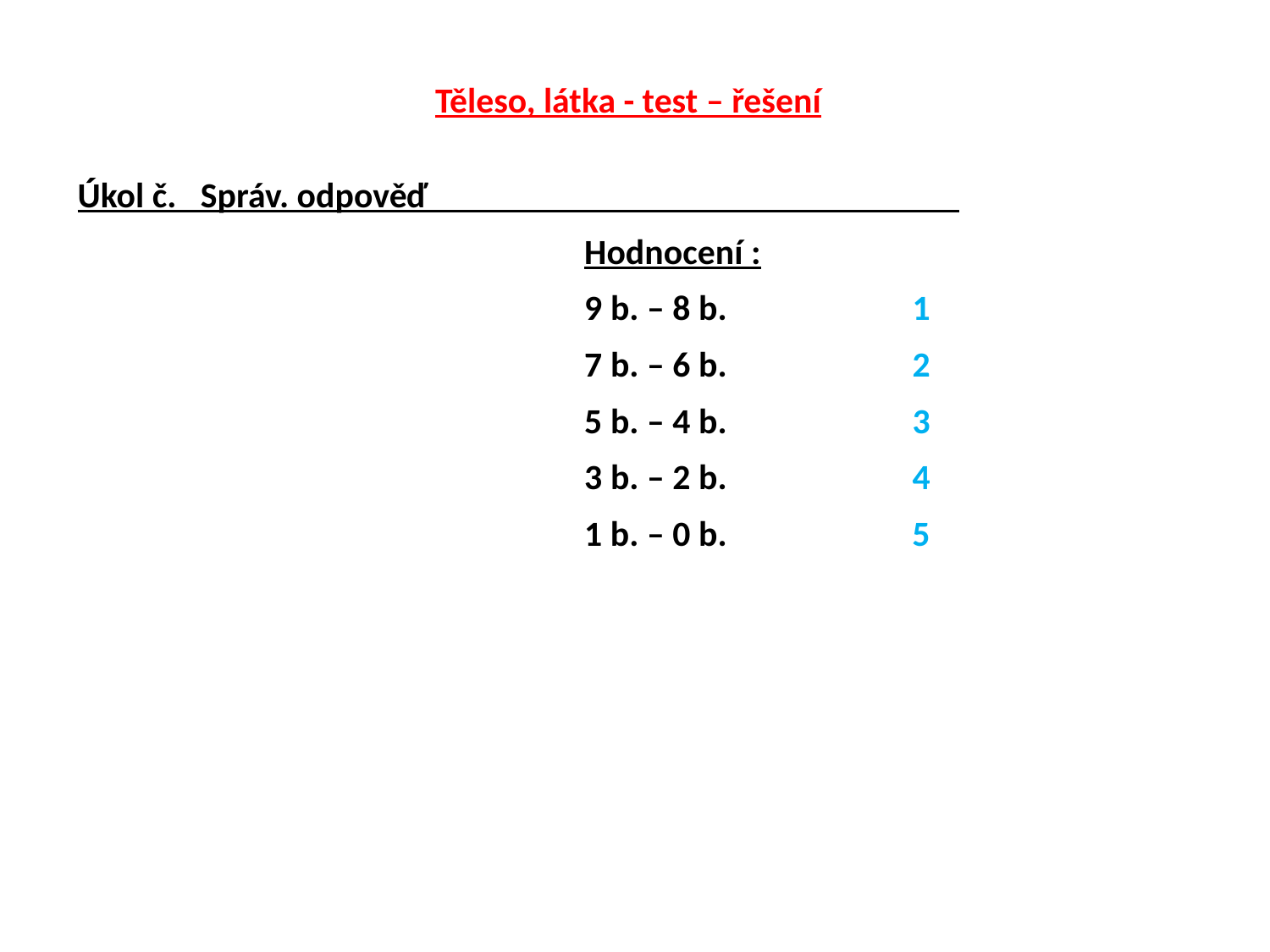

# Těleso, látka - test – řešení
Úkol č.   Správ. odpověď
                                                               Hodnocení :
                                                               9 b. – 8 b.                       1
                                                               7 b. – 6 b.                       2
                                                               5 b. – 4 b.                       3
                                                               3 b. – 2 b.                       4
                                                               1 b. – 0 b.                       5